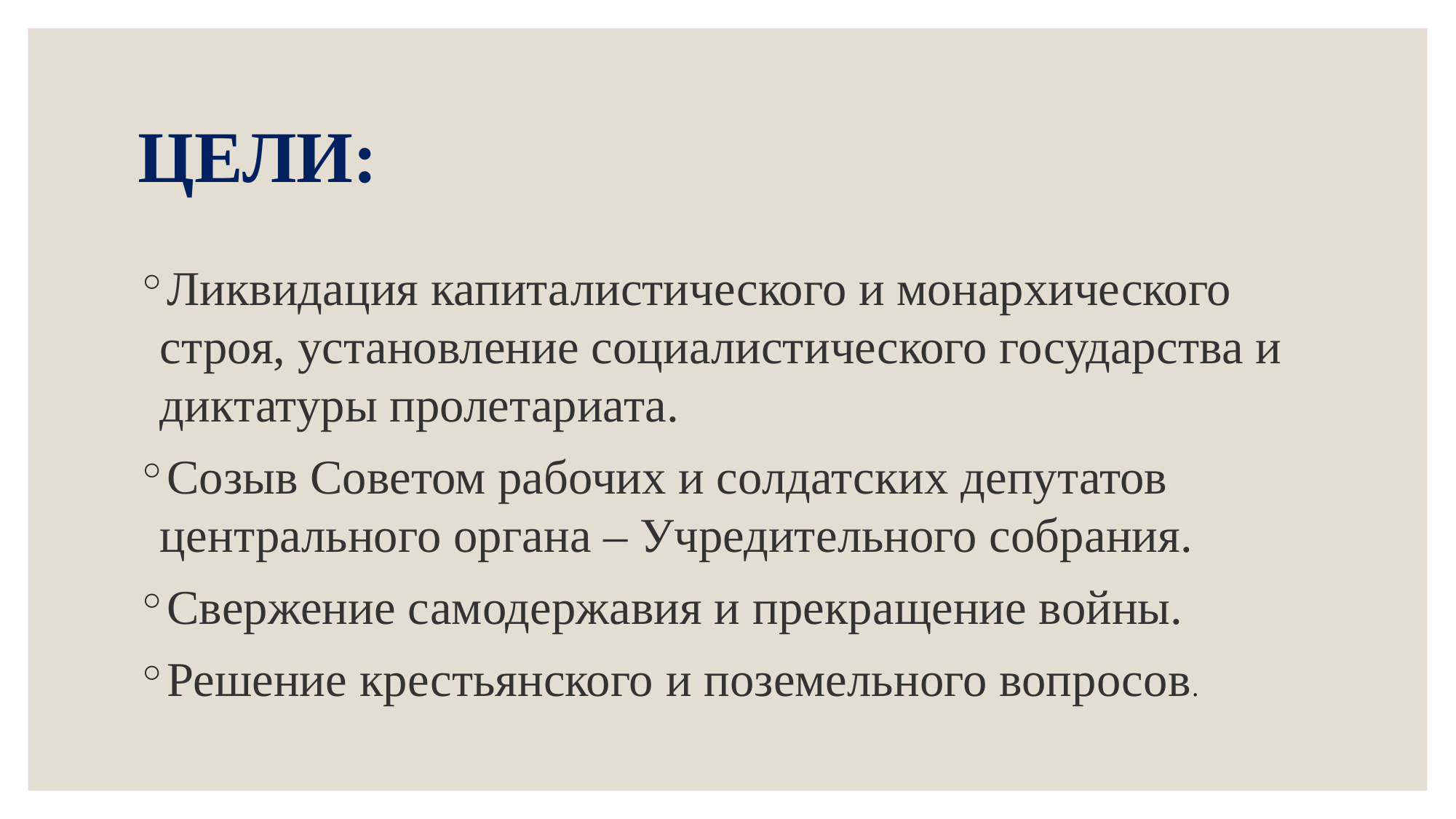

# ЦЕЛИ:
Ликвидация капиталистического и монархического строя, установление социалистического государства и диктатуры пролетариата.
Созыв Советом рабочих и солдатских депутатов центрального органа – Учредительного собрания.
Свержение самодержавия и прекращение войны.
Решение крестьянского и поземельного вопросов.